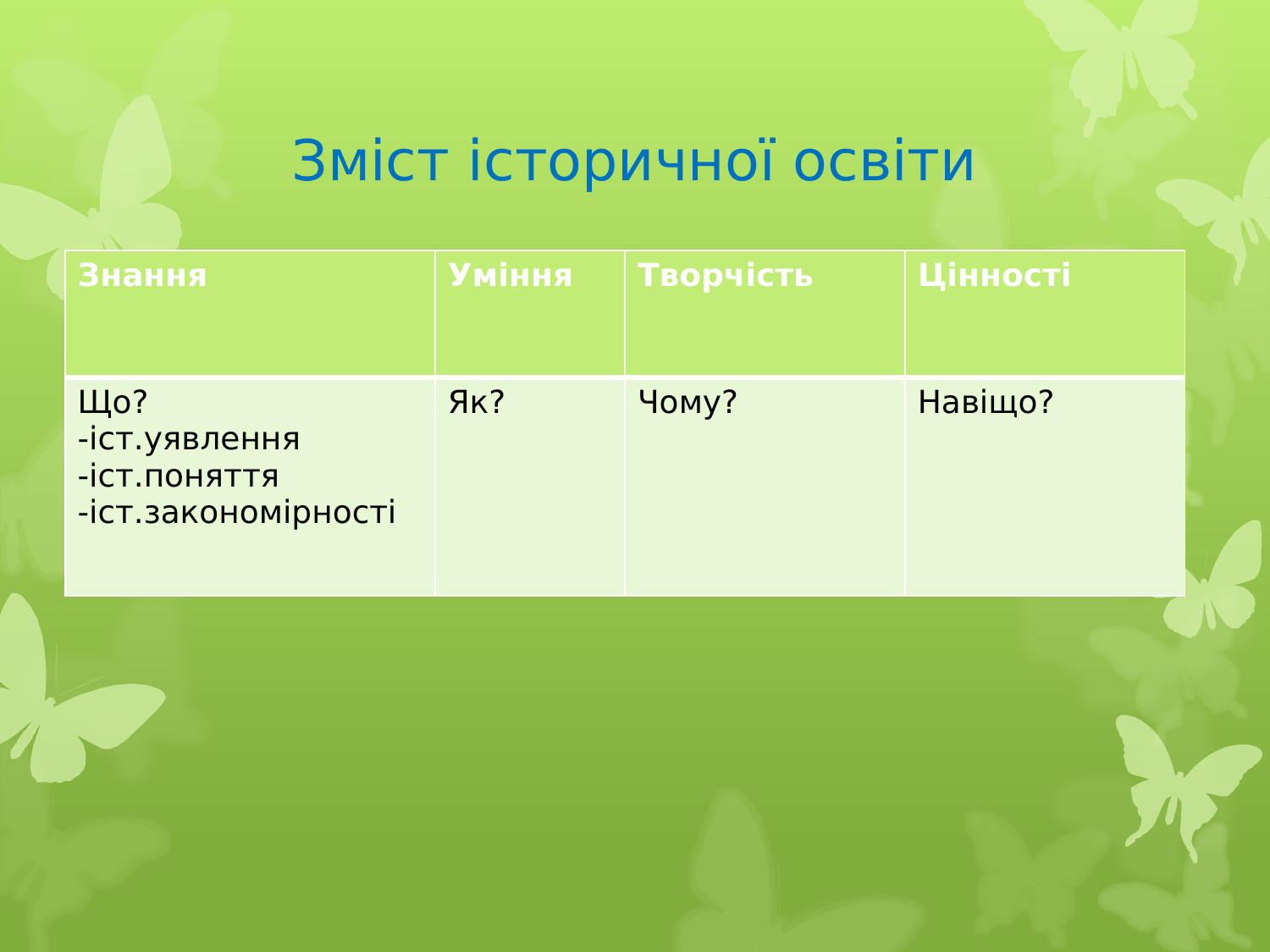

# Зміст історичної освіти
| Знання | Уміння | Творчість | Цінності |
| --- | --- | --- | --- |
| Що? -іст.уявлення -іст.поняття -іст.закономірності | Як? | Чому? | Навіщо? |